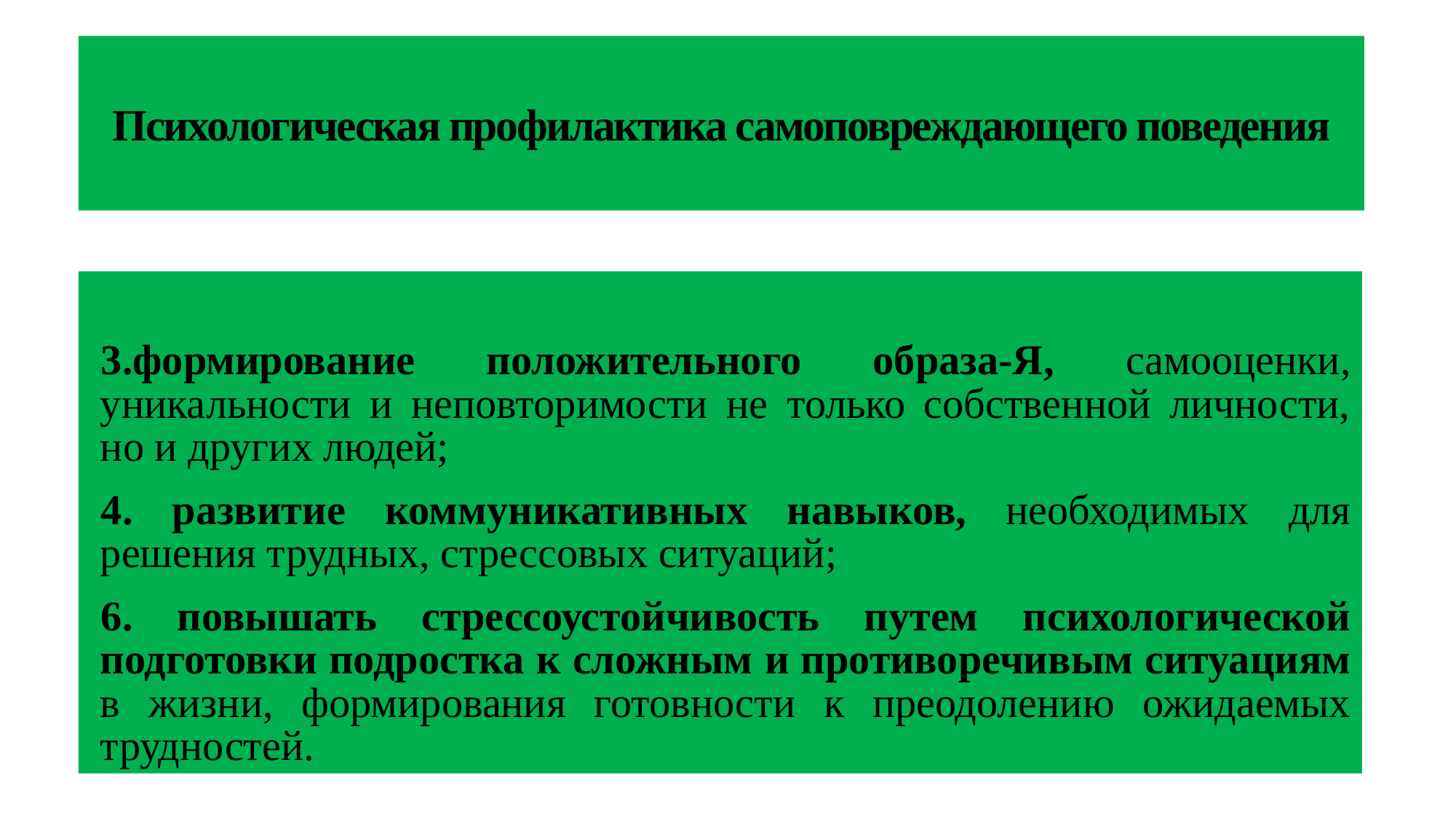

# Психологическая профилактика самоповреждающего поведения

3.формирование положительного образа-Я, самооценки, уникальности и неповторимости не только собственной личности, но и других людей;
4. развитие коммуникативных навыков, необходимых для решения трудных, стрессовых ситуаций;
6. повышать стрессоустойчивость путем психологической подготовки подростка к сложным и противоречивым ситуациям в жизни, формирования готовности к преодолению ожидаемых трудностей.